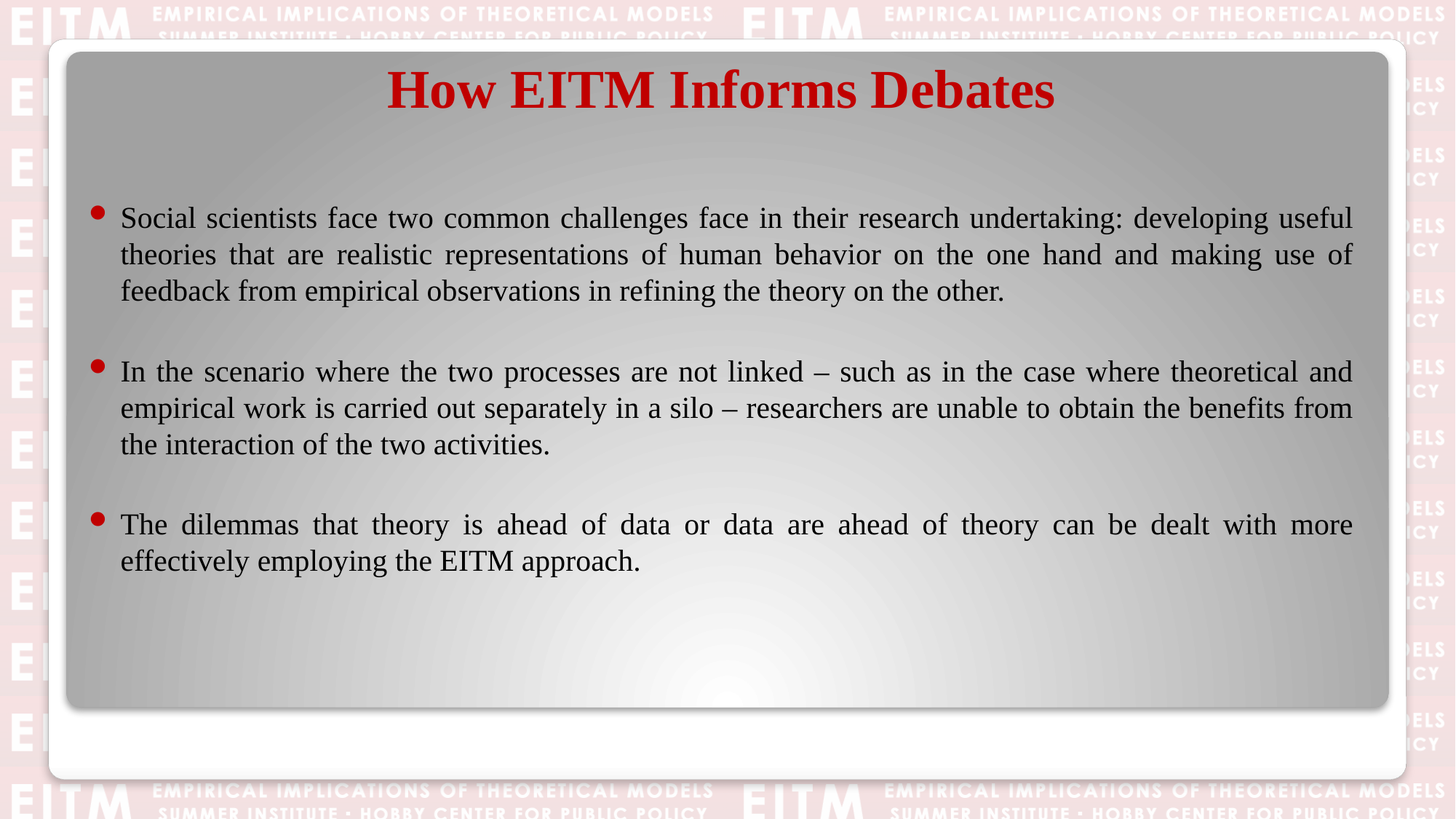

# How EITM Informs Debates
Social scientists face two common challenges face in their research undertaking: developing useful theories that are realistic representations of human behavior on the one hand and making use of feedback from empirical observations in refining the theory on the other.

In the scenario where the two processes are not linked – such as in the case where theoretical and empirical work is carried out separately in a silo – researchers are unable to obtain the benefits from the interaction of the two activities.

The dilemmas that theory is ahead of data or data are ahead of theory can be dealt with more effectively employing the EITM approach.